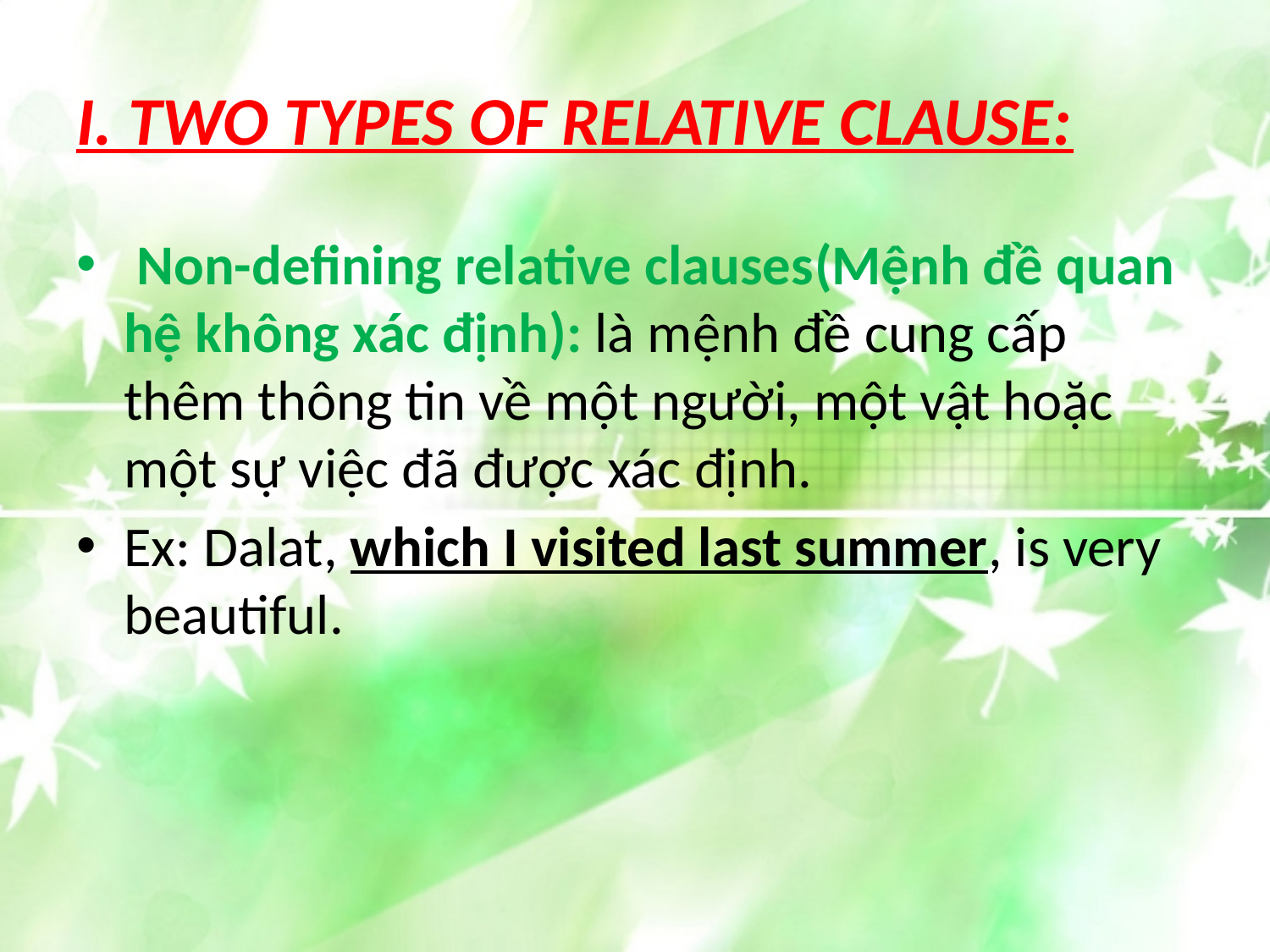

# I. TWO TYPES OF RELATIVE CLAUSE:
 Non-defining relative clauses(Mệnh đề quan hệ không xác định): là mệnh đề cung cấp thêm thông tin về một người, một vật hoặc một sự việc đã được xác định.
Ex: Dalat, which I visited last summer, is very beautiful.